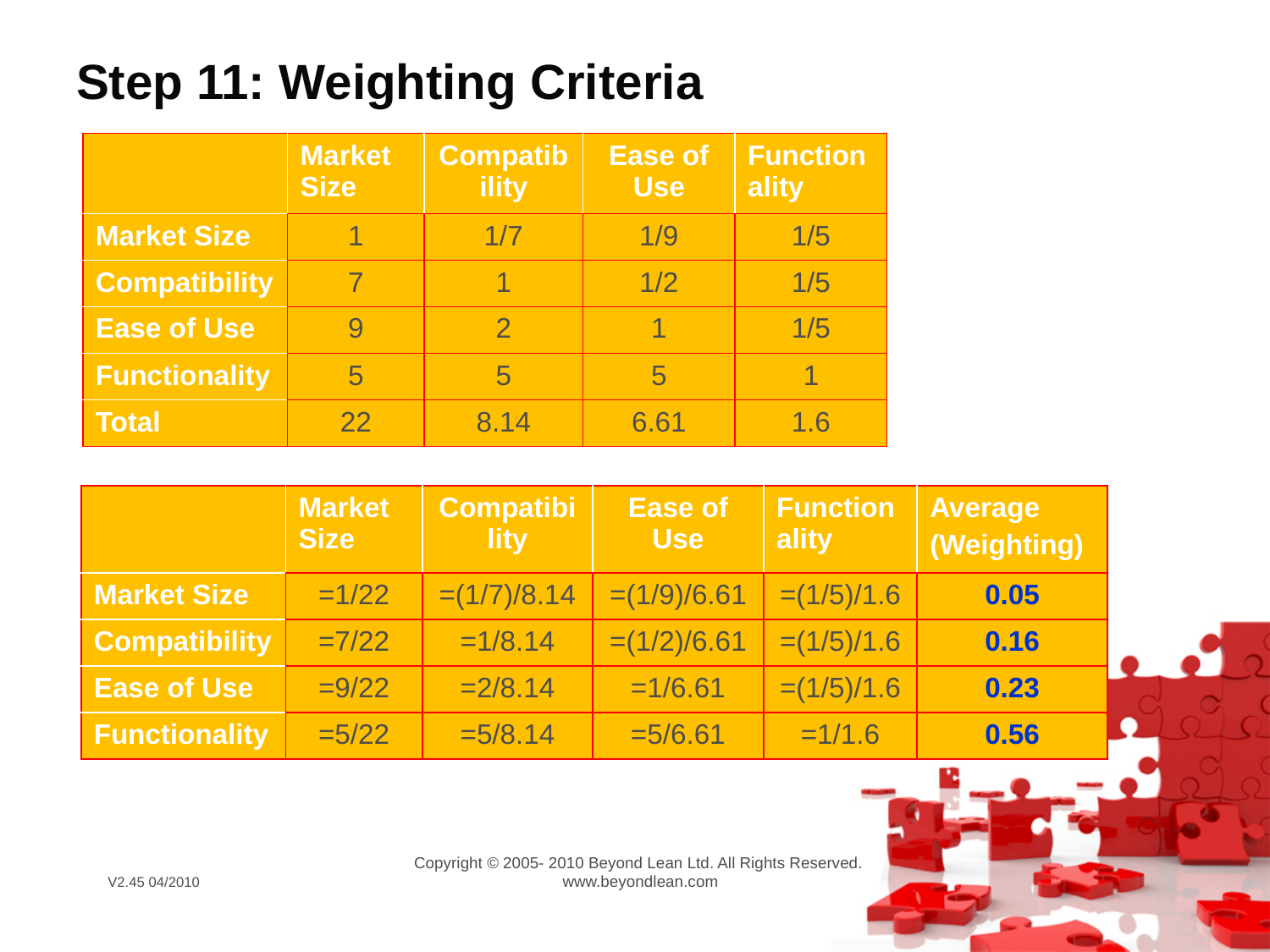

# Step 11: Weighting Criteria
|  | Market Size | Compatibility | Ease of Use | Functionality |
| --- | --- | --- | --- | --- |
| Market Size | 1 | 1/7 | 1/9 | 1/5 |
| Compatibility | 7 | 1 | 1/2 | 1/5 |
| Ease of Use | 9 | 2 | 1 | 1/5 |
| Functionality | 5 | 5 | 5 | 1 |
| Total | 22 | 8.14 | 6.61 | 1.6 |
|  | Market Size | Compatibility | Ease of Use | Functionality | Average (Weighting) |
| --- | --- | --- | --- | --- | --- |
| Market Size | =1/22 | =(1/7)/8.14 | =(1/9)/6.61 | =(1/5)/1.6 | 0.05 |
| Compatibility | =7/22 | =1/8.14 | =(1/2)/6.61 | =(1/5)/1.6 | 0.16 |
| Ease of Use | =9/22 | =2/8.14 | =1/6.61 | =(1/5)/1.6 | 0.23 |
| Functionality | =5/22 | =5/8.14 | =5/6.61 | =1/1.6 | 0.56 |